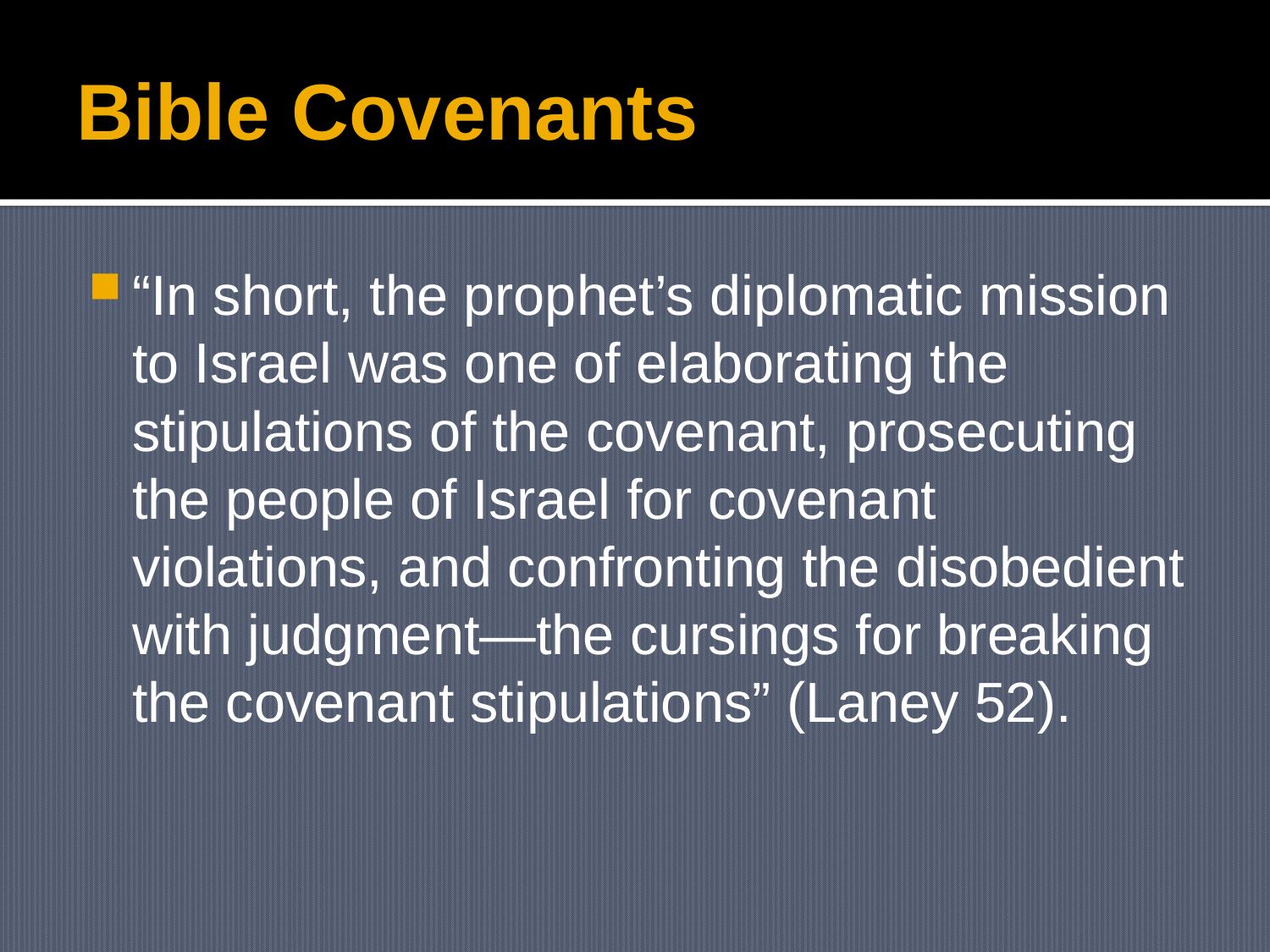

# Bible Covenants
“In short, the prophet’s diplomatic mission to Israel was one of elaborating the stipulations of the covenant, prosecuting the people of Israel for covenant violations, and confronting the disobedient with judgment—the cursings for breaking the covenant stipulations” (Laney 52).